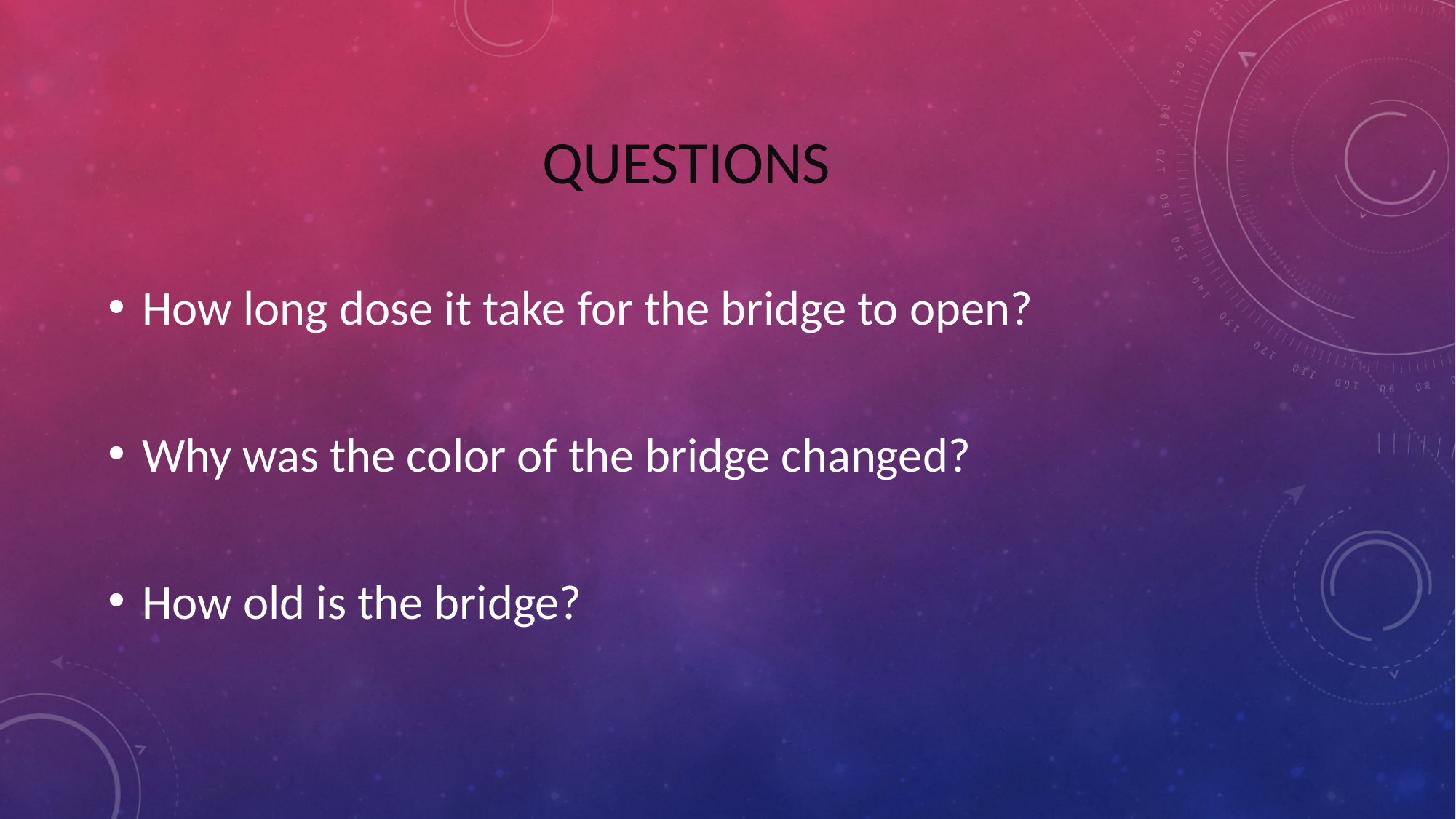

# questions
How long dose it take for the bridge to open?

Why was the color of the bridge changed?

How old is the bridge?